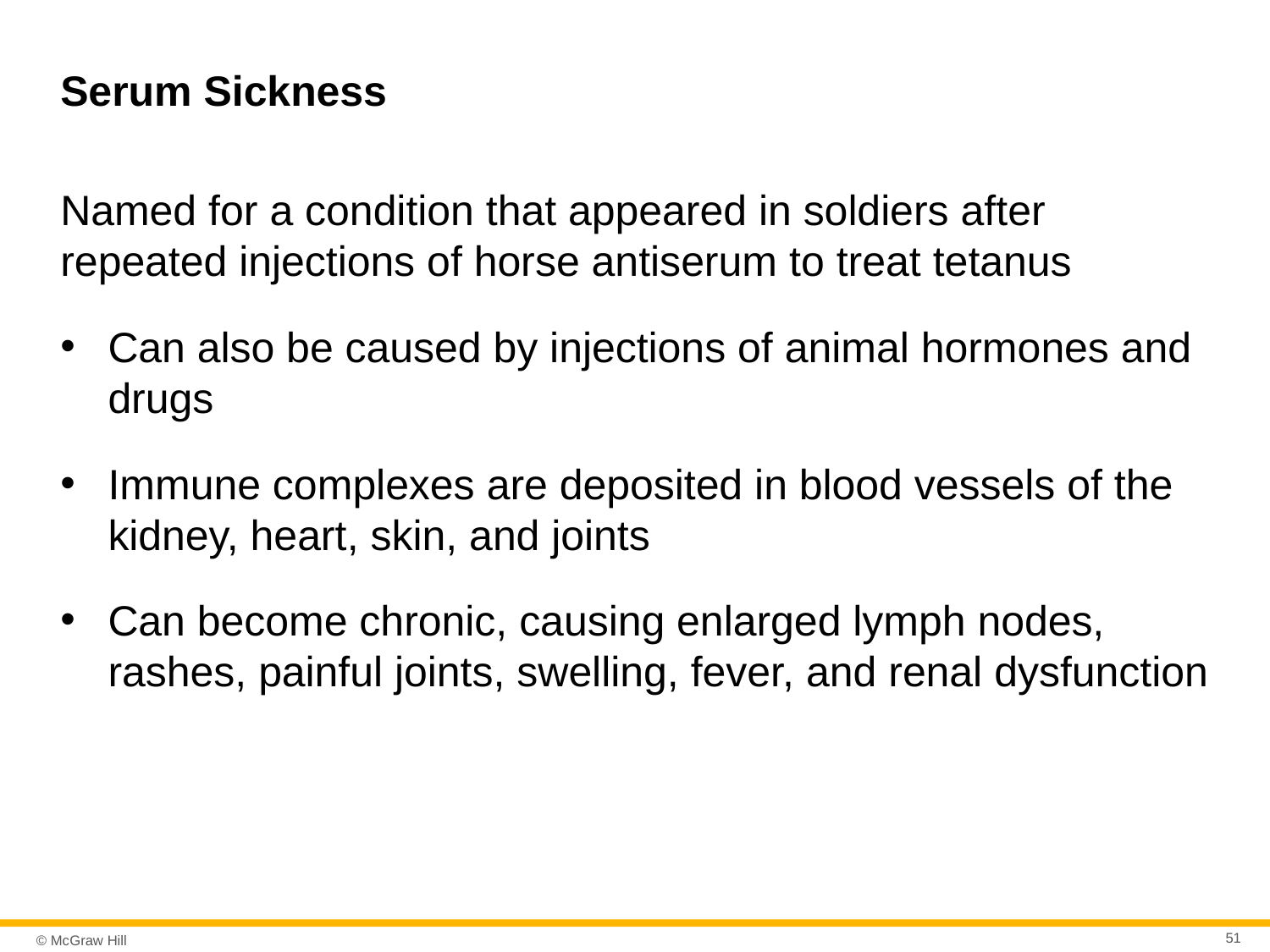

# Serum Sickness
Named for a condition that appeared in soldiers after repeated injections of horse antiserum to treat tetanus
Can also be caused by injections of animal hormones and drugs
Immune complexes are deposited in blood vessels of the kidney, heart, skin, and joints
Can become chronic, causing enlarged lymph nodes, rashes, painful joints, swelling, fever, and renal dysfunction